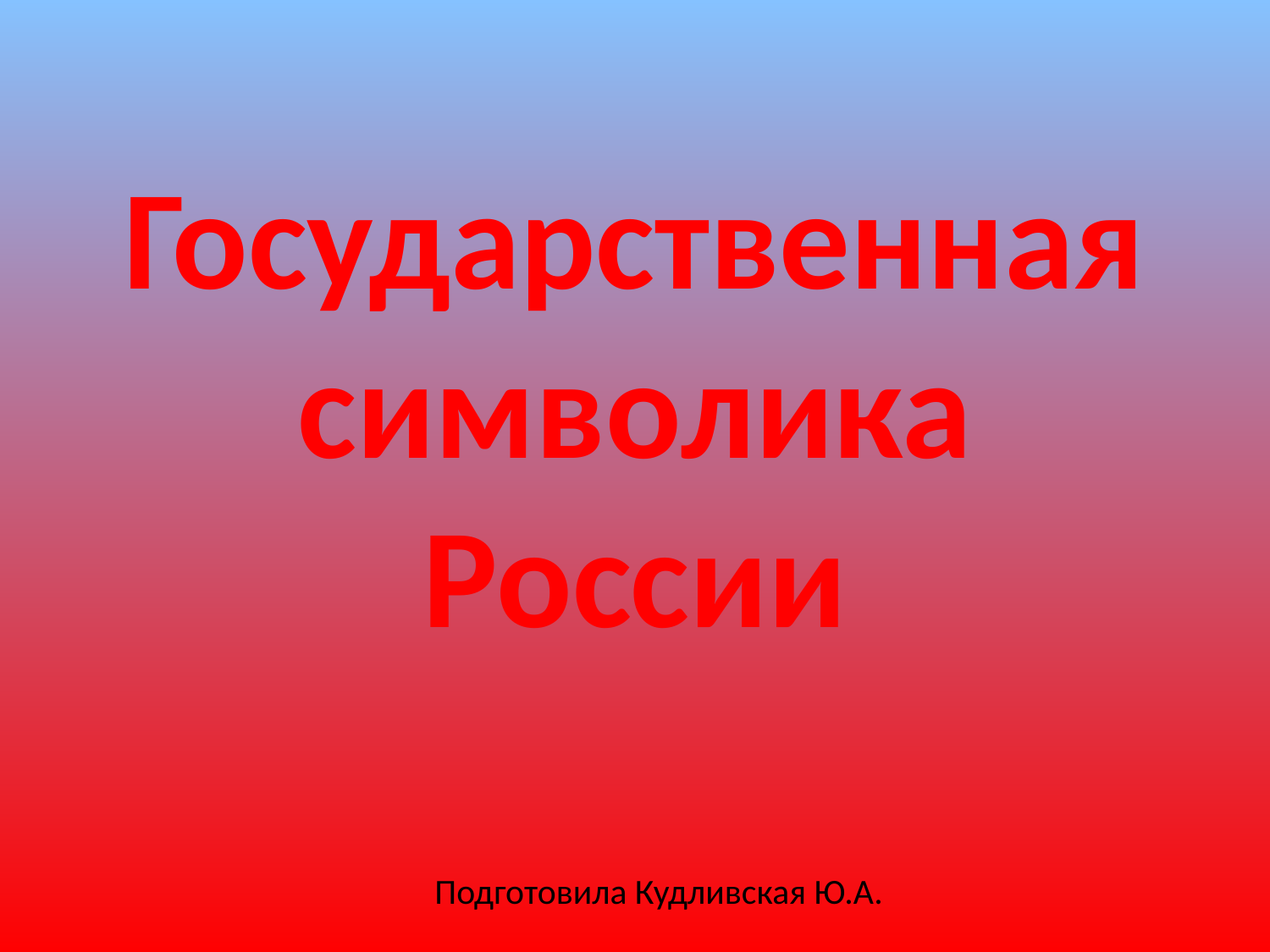

# Государственная символика России
Подготовила Кудливская Ю.А.